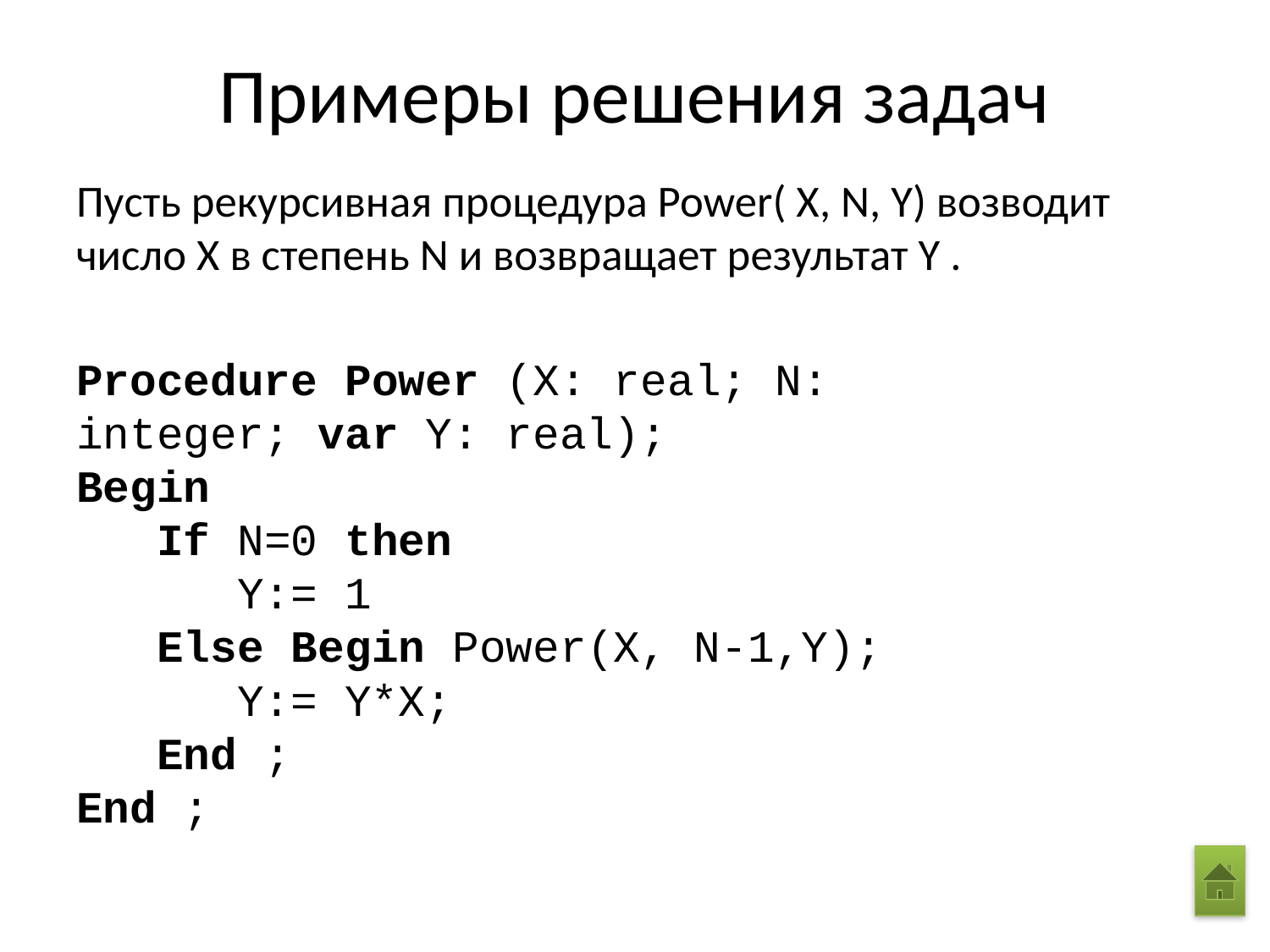

# Примеры решения задач
Пусть рекурсивная процедура Power( X, N, Y) возводит число X в степень N и возвращает результат Y .

Procedure Power (X: real; N: integer; var Y: real);
Begin
   If N=0 then
      Y:= 1
   Else Begin Power(X, N-1,Y);
      Y:= Y*X;
   End ;
End ;